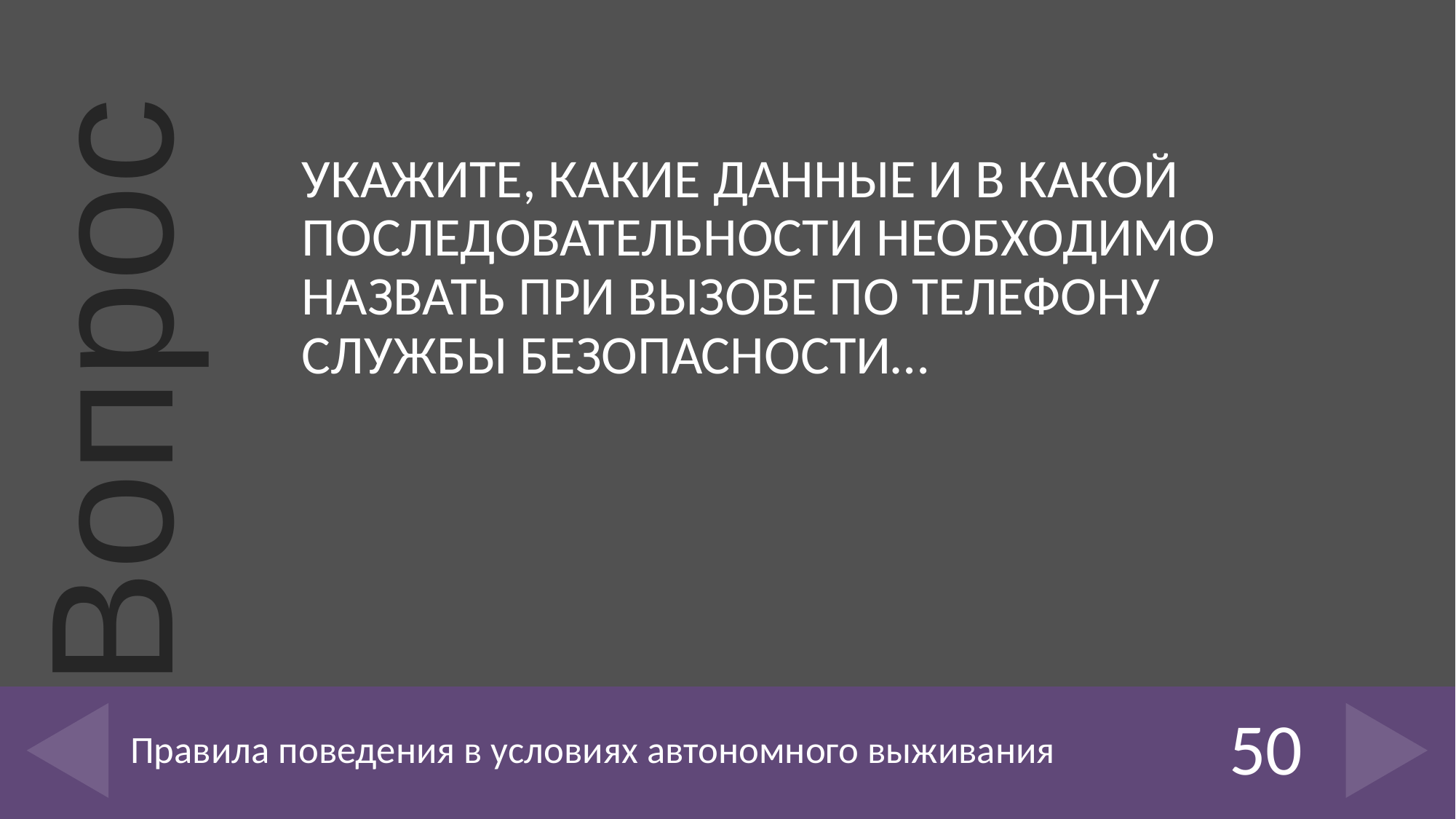

УКАЖИТЕ, КАКИЕ ДАННЫЕ И В КАКОЙ ПОСЛЕДОВАТЕЛЬНОСТИ НЕОБХОДИМО НАЗВАТЬ ПРИ ВЫЗОВЕ ПО ТЕЛЕФОНУ СЛУЖБЫ БЕЗОПАСНОСТИ…

# Правила поведения в условиях автономного выживания
50